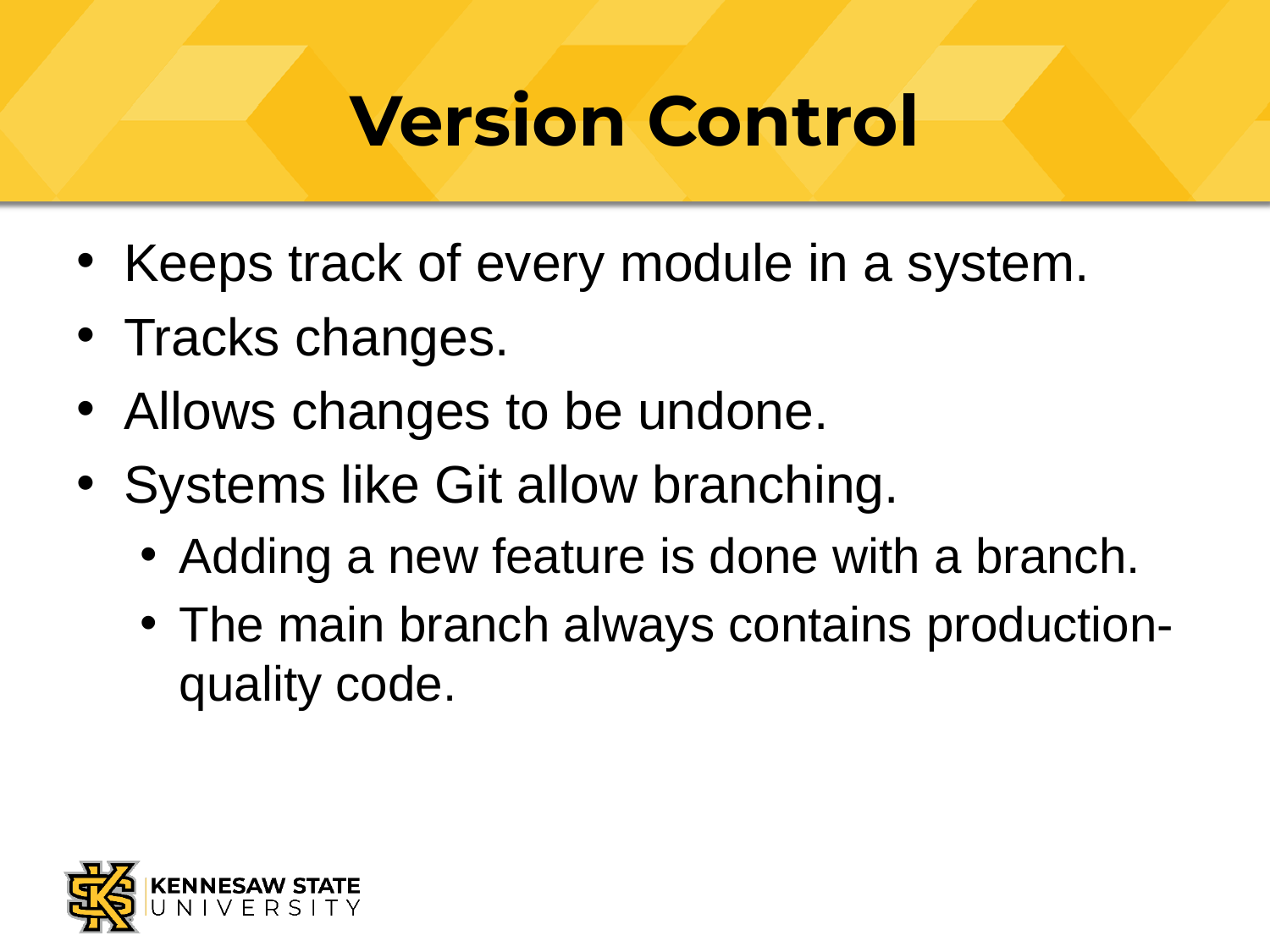

# Version Control
Keeps track of every module in a system.
Tracks changes.
Allows changes to be undone.
Systems like Git allow branching.
Adding a new feature is done with a branch.
The main branch always contains production-quality code.